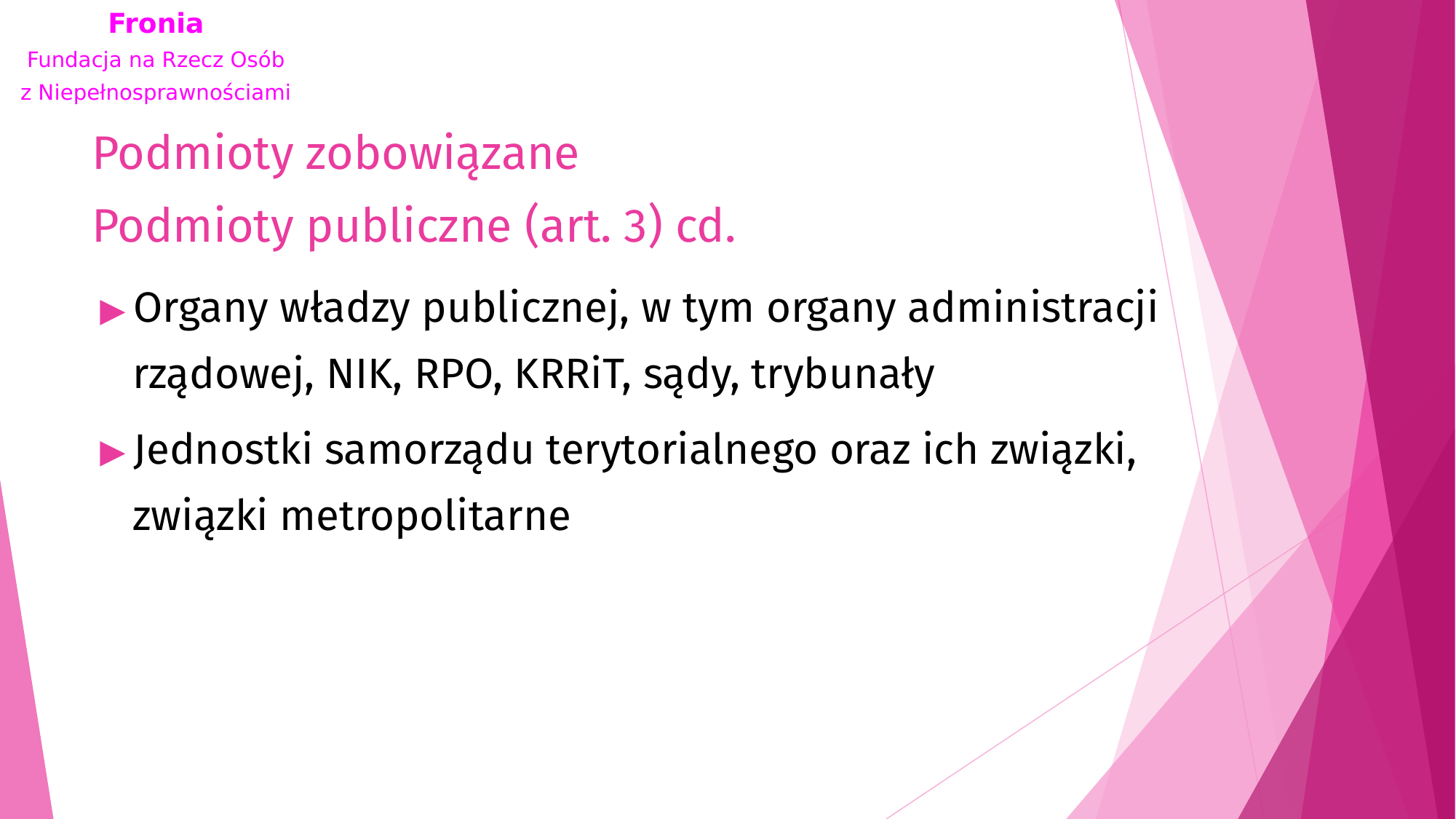

# Podmioty zobowiązane Podmioty publiczne (art. 3) cd.
Organy władzy publicznej, w tym organy administracji rządowej, NIK, RPO, KRRiT, sądy, trybunały
Jednostki samorządu terytorialnego oraz ich związki, związki metropolitarne